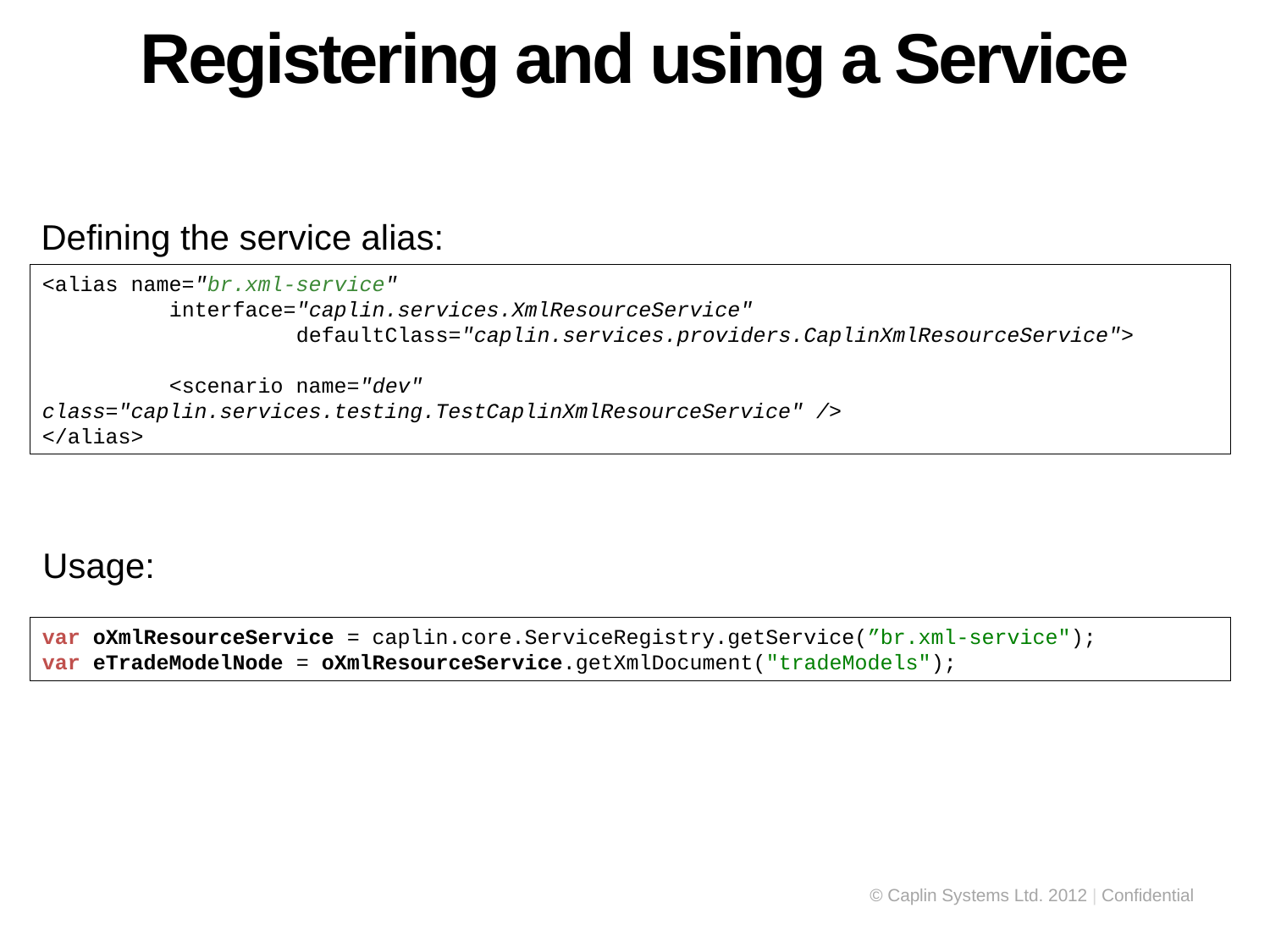

Registering and using a Service
Defining the service alias:
<alias name="br.xml-service"
	interface="caplin.services.XmlResourceService"
		defaultClass="caplin.services.providers.CaplinXmlResourceService">

	<scenario name="dev" class="caplin.services.testing.TestCaplinXmlResourceService" />
</alias>
Usage:
var oXmlResourceService = caplin.core.ServiceRegistry.getService(”br.xml-service");
var eTradeModelNode = oXmlResourceService.getXmlDocument("tradeModels");